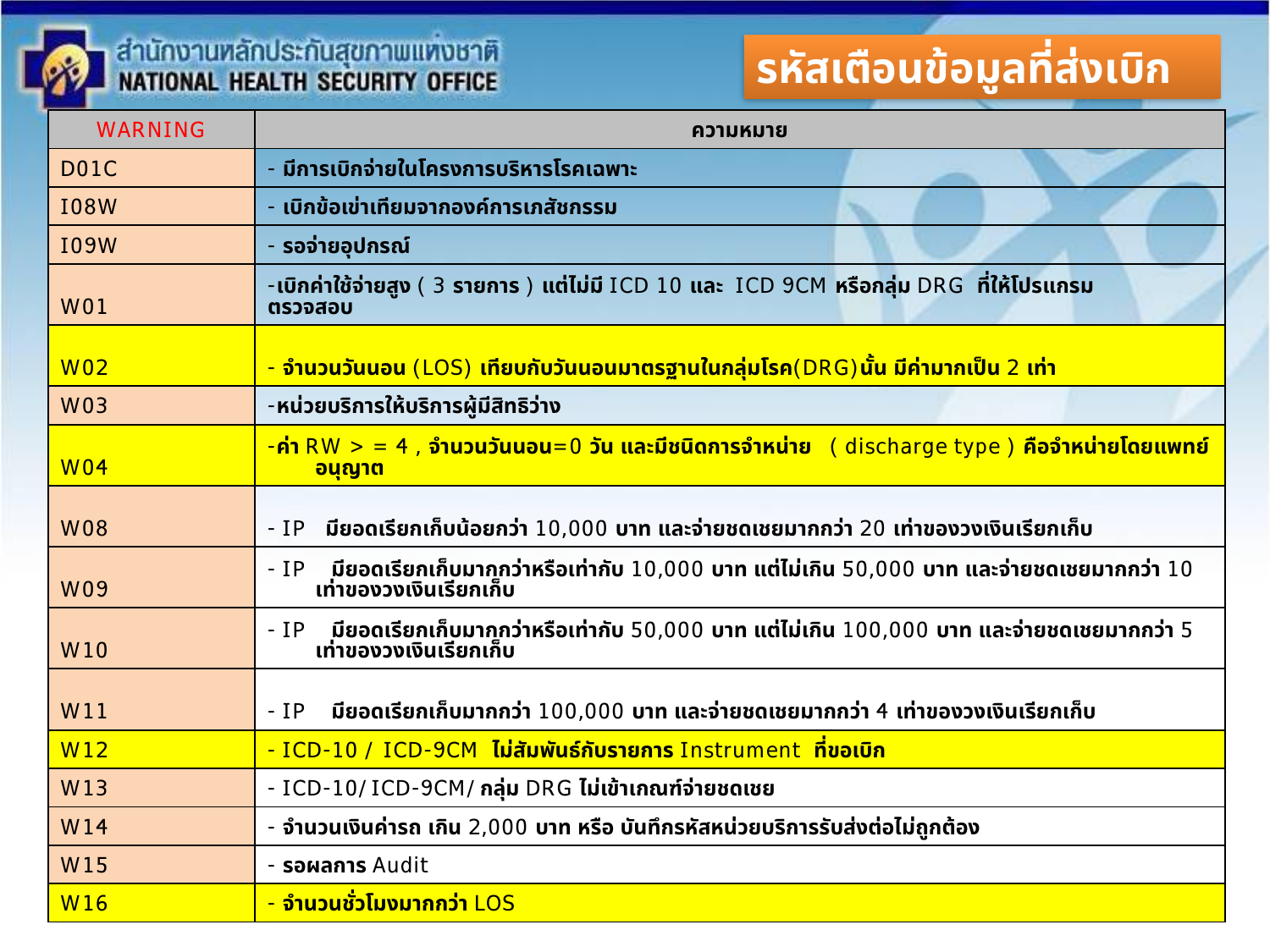

รหัสเตือนข้อมูลที่ส่งเบิก
| WARNING | ความหมาย |
| --- | --- |
| D01C | - มีการเบิกจ่ายในโครงการบริหารโรคเฉพาะ |
| I08W | - เบิกข้อเข่าเทียมจากองค์การเภสัชกรรม |
| I09W | - รอจ่ายอุปกรณ์ |
| W01 | -เบิกค่าใช้จ่ายสูง ( 3 รายการ ) แต่ไม่มี ICD 10 และ ICD 9CM หรือกลุ่ม DRG ที่ให้โปรแกรม ตรวจสอบ |
| W02 | - จำนวนวันนอน (LOS) เทียบกับวันนอนมาตรฐานในกลุ่มโรค(DRG)นั้น มีค่ามากเป็น 2 เท่า |
| W03 | -หน่วยบริการให้บริการผู้มีสิทธิว่าง |
| W04 | -ค่า RW > = 4 , จำนวนวันนอน=0 วัน และมีชนิดการจำหน่าย ( discharge type ) คือจำหน่ายโดยแพทย์อนุญาต |
| W08 | - IP มียอดเรียกเก็บน้อยกว่า 10,000 บาท และจ่ายชดเชยมากกว่า 20 เท่าของวงเงินเรียกเก็บ |
| W09 | - IP มียอดเรียกเก็บมากกว่าหรือเท่ากับ 10,000 บาท แต่ไม่เกิน 50,000 บาท และจ่ายชดเชยมากกว่า 10 เท่าของวงเงินเรียกเก็บ |
| W10 | - IP มียอดเรียกเก็บมากกว่าหรือเท่ากับ 50,000 บาท แต่ไม่เกิน 100,000 บาท และจ่ายชดเชยมากกว่า 5 เท่าของวงเงินเรียกเก็บ |
| W11 | - IP มียอดเรียกเก็บมากกว่า 100,000 บาท และจ่ายชดเชยมากกว่า 4 เท่าของวงเงินเรียกเก็บ |
| W12 | - ICD-10 / ICD-9CM ไม่สัมพันธ์กับรายการ Instrument ที่ขอเบิก |
| W13 | - ICD-10/ICD-9CM/กลุ่ม DRG ไม่เข้าเกณฑ์จ่ายชดเชย |
| W14 | - จำนวนเงินค่ารถ เกิน 2,000 บาท หรือ บันทึกรหัสหน่วยบริการรับส่งต่อไม่ถูกต้อง |
| W15 | - รอผลการ Audit |
| W16 | - จำนวนชั่วโมงมากกว่า LOS |